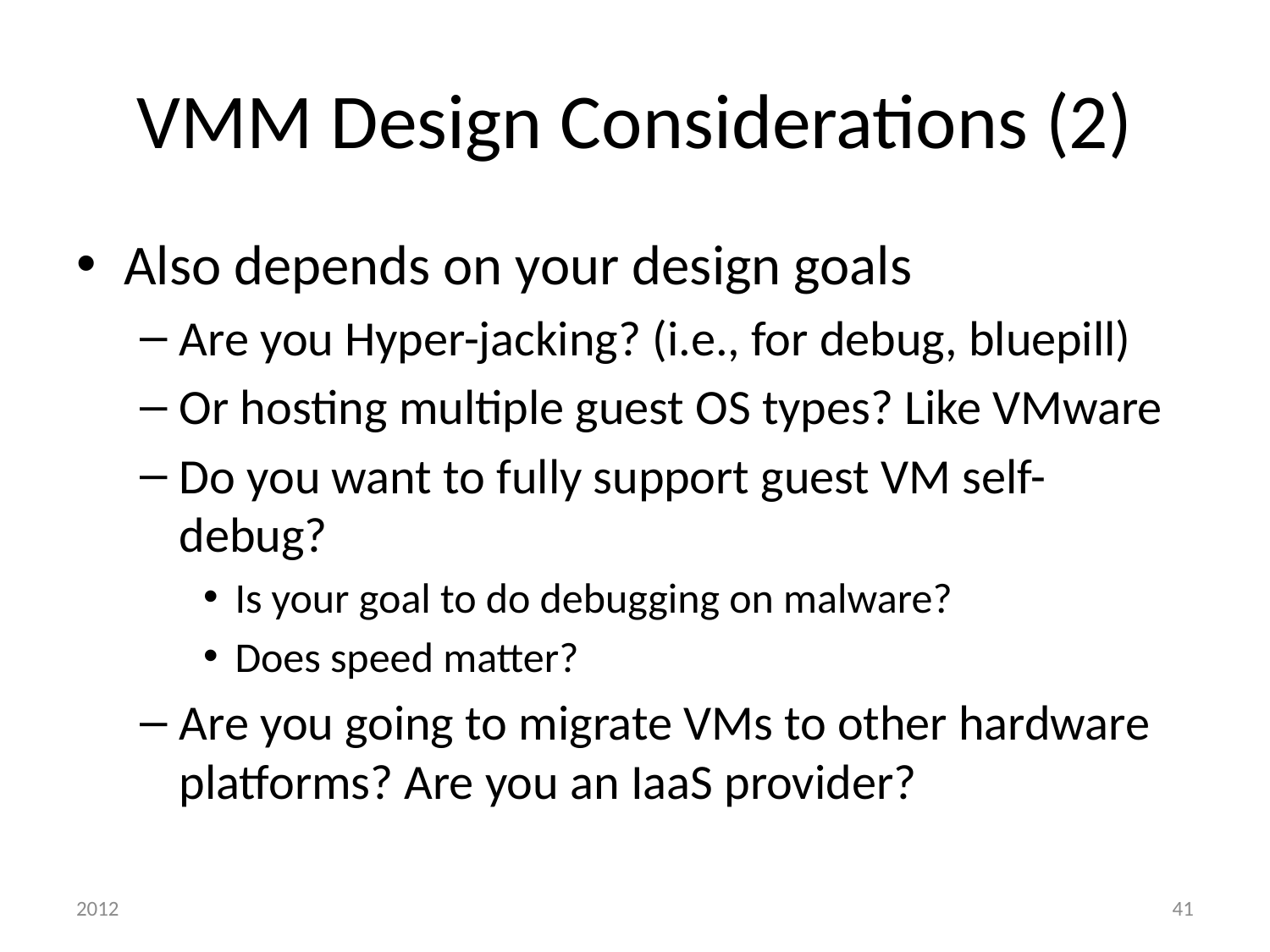

# VMM Design Considerations (2)
Also depends on your design goals
Are you Hyper-jacking? (i.e., for debug, bluepill)
Or hosting multiple guest OS types? Like VMware
Do you want to fully support guest VM self-debug?
Is your goal to do debugging on malware?
Does speed matter?
Are you going to migrate VMs to other hardware platforms? Are you an IaaS provider?
2012

41